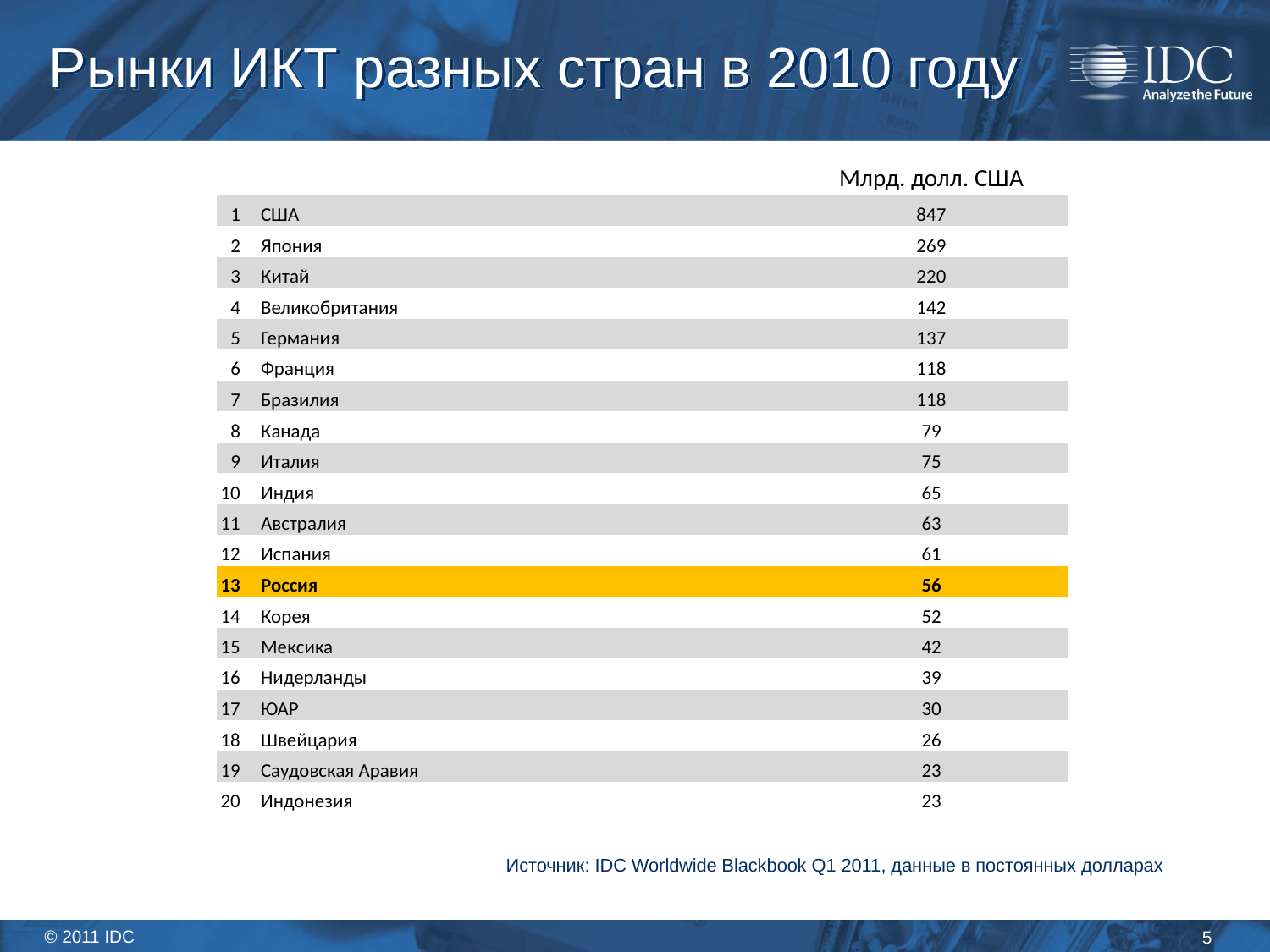

# Рынки ИКТ разных стран в 2010 году
|  |  | Млрд. долл. США |
| --- | --- | --- |
| 1 | США | 847 |
| 2 | Япония | 269 |
| 3 | Китай | 220 |
| 4 | Великобритания | 142 |
| 5 | Германия | 137 |
| 6 | Франция | 118 |
| 7 | Бразилия | 118 |
| 8 | Канада | 79 |
| 9 | Италия | 75 |
| 10 | Индия | 65 |
| 11 | Австралия | 63 |
| 12 | Испания | 61 |
| 13 | Россия | 56 |
| 14 | Корея | 52 |
| 15 | Мексика | 42 |
| 16 | Нидерланды | 39 |
| 17 | ЮАР | 30 |
| 18 | Швейцария | 26 |
| 19 | Саудовская Аравия | 23 |
| 20 | Индонезия | 23 |
Источник: IDC Worldwide Blackbook Q1 2011, данные в постоянных долларах